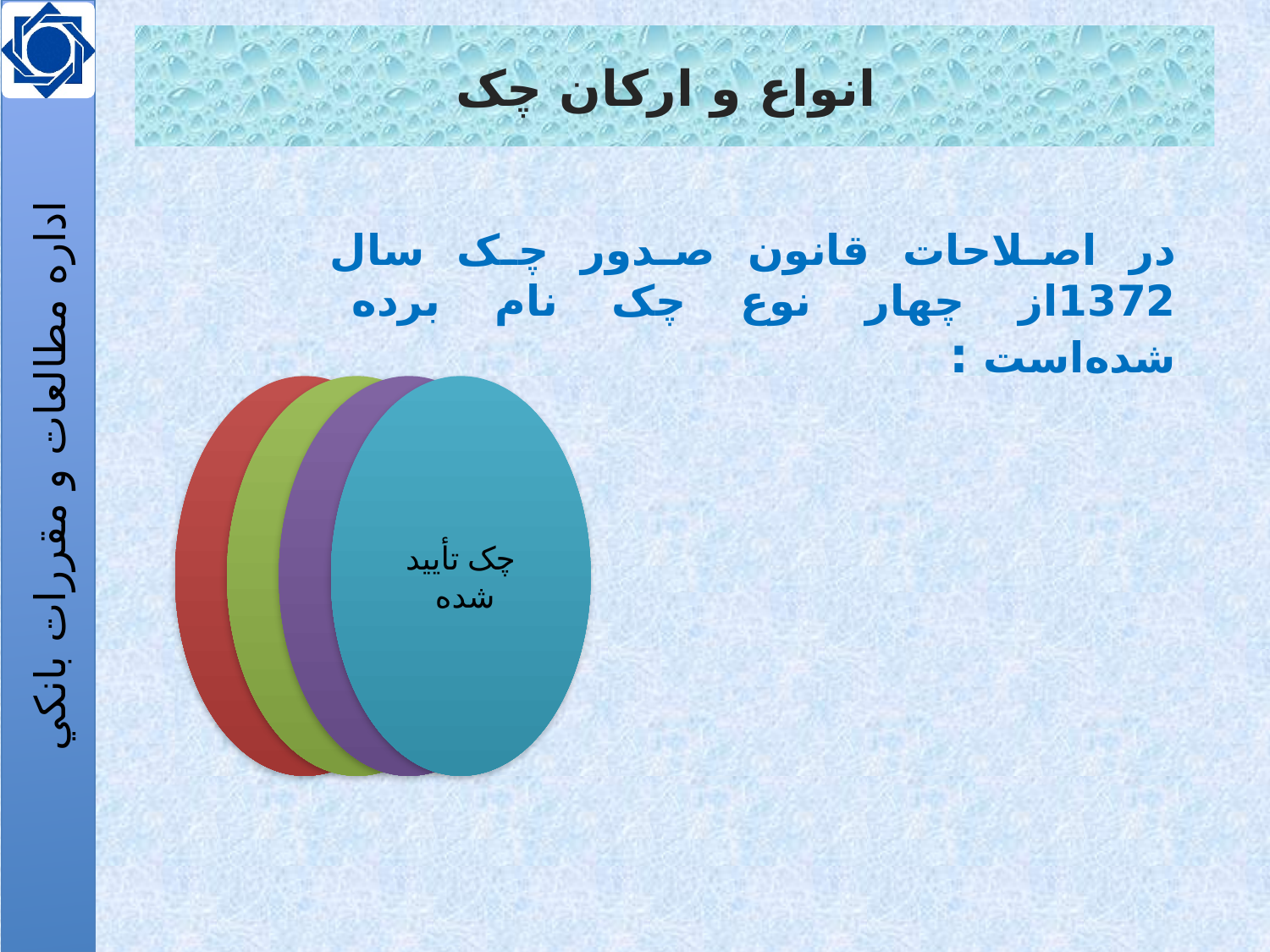

# انواع و ارکان چک

در اصلاحات قانون صدور چک سال 1372از چهار نوع چک نام برده شده‌است :

چک عادي